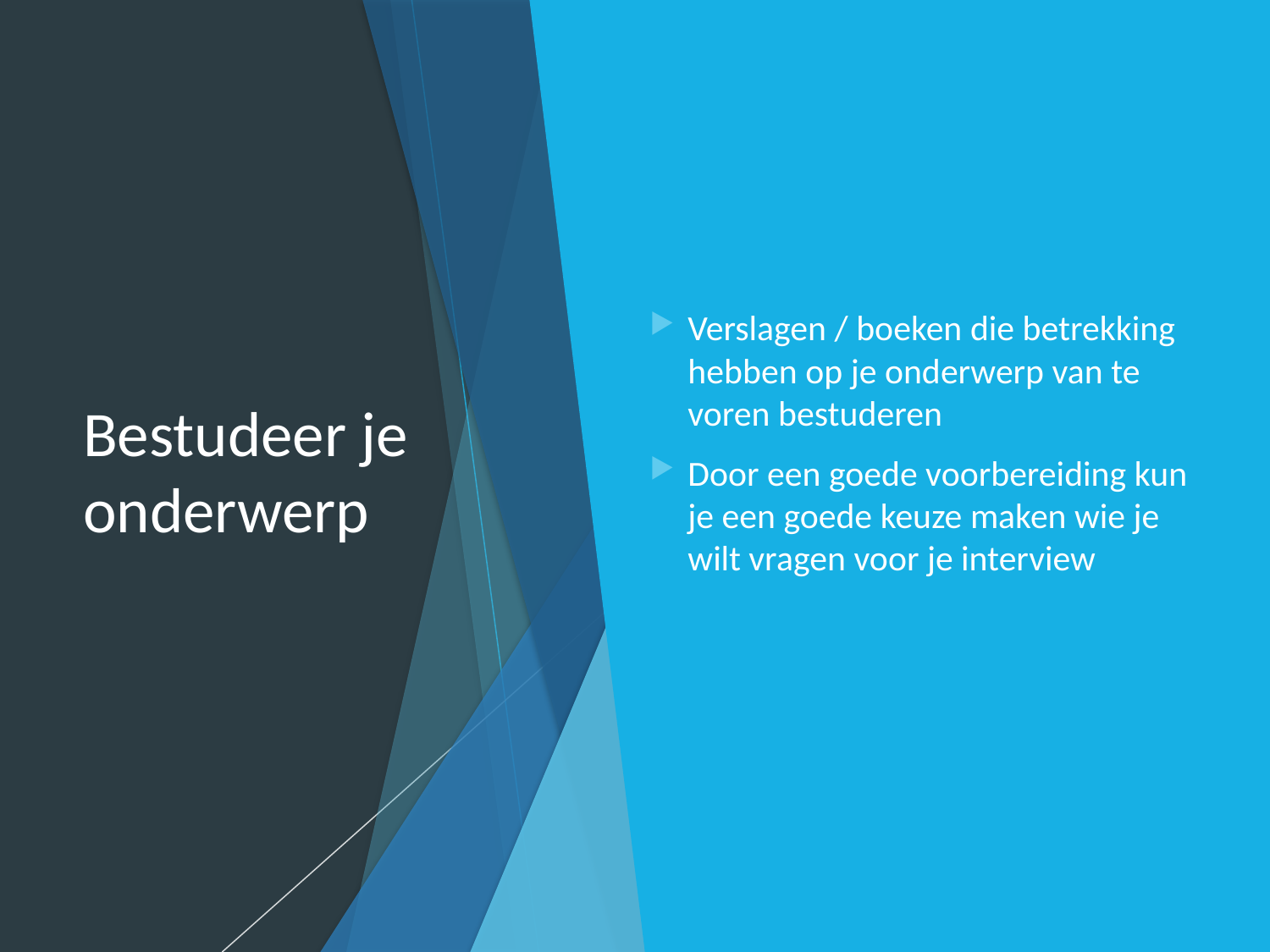

# Bestudeer je onderwerp
Verslagen / boeken die betrekking hebben op je onderwerp van te voren bestuderen
Door een goede voorbereiding kun je een goede keuze maken wie je wilt vragen voor je interview